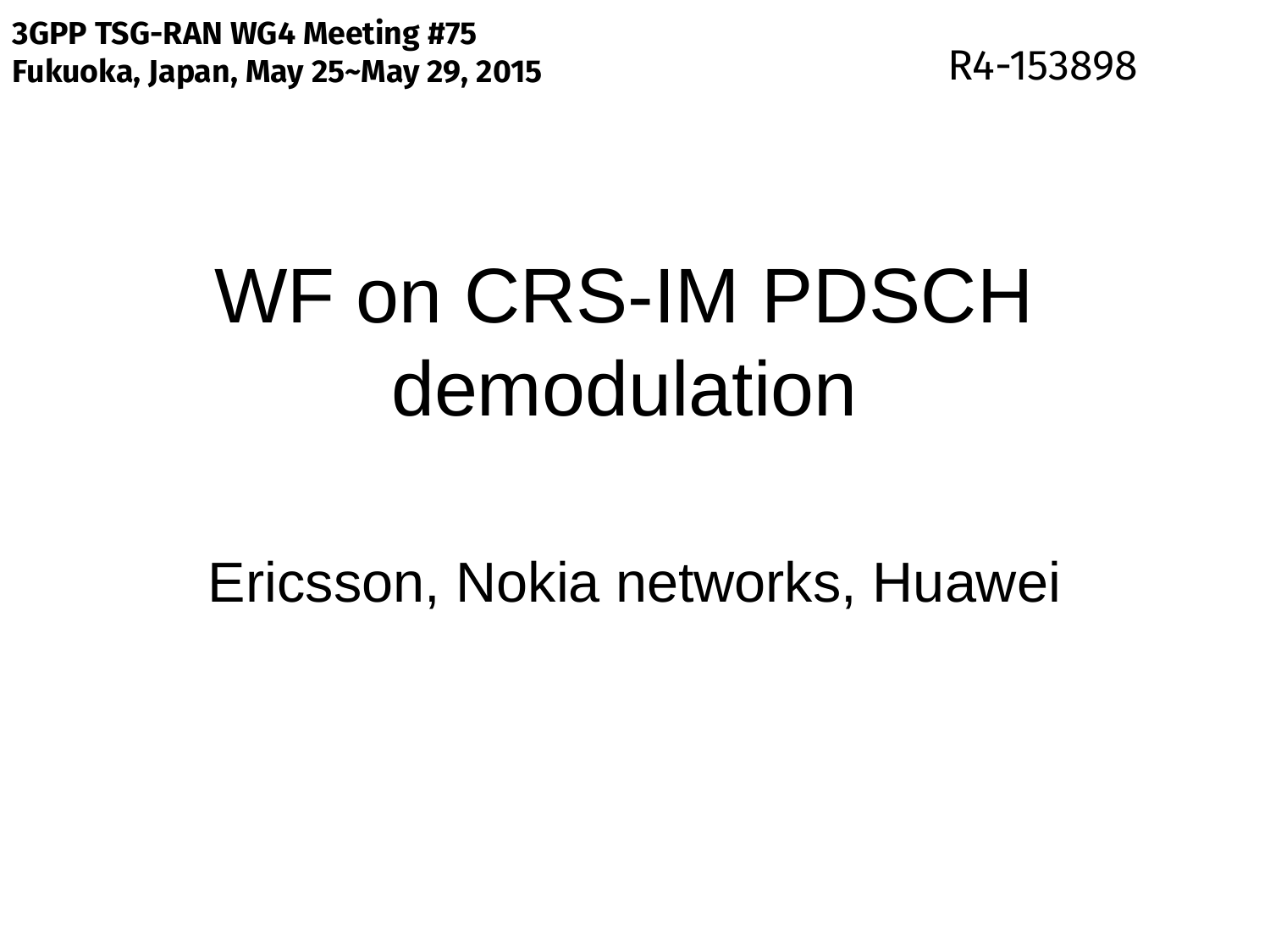

3GPP TSG-RAN WG4 Meeting #75
Fukuoka, Japan, May 25~May 29, 2015
R4-153898
# WF on CRS-IM PDSCH demodulation
Ericsson, Nokia networks, Huawei